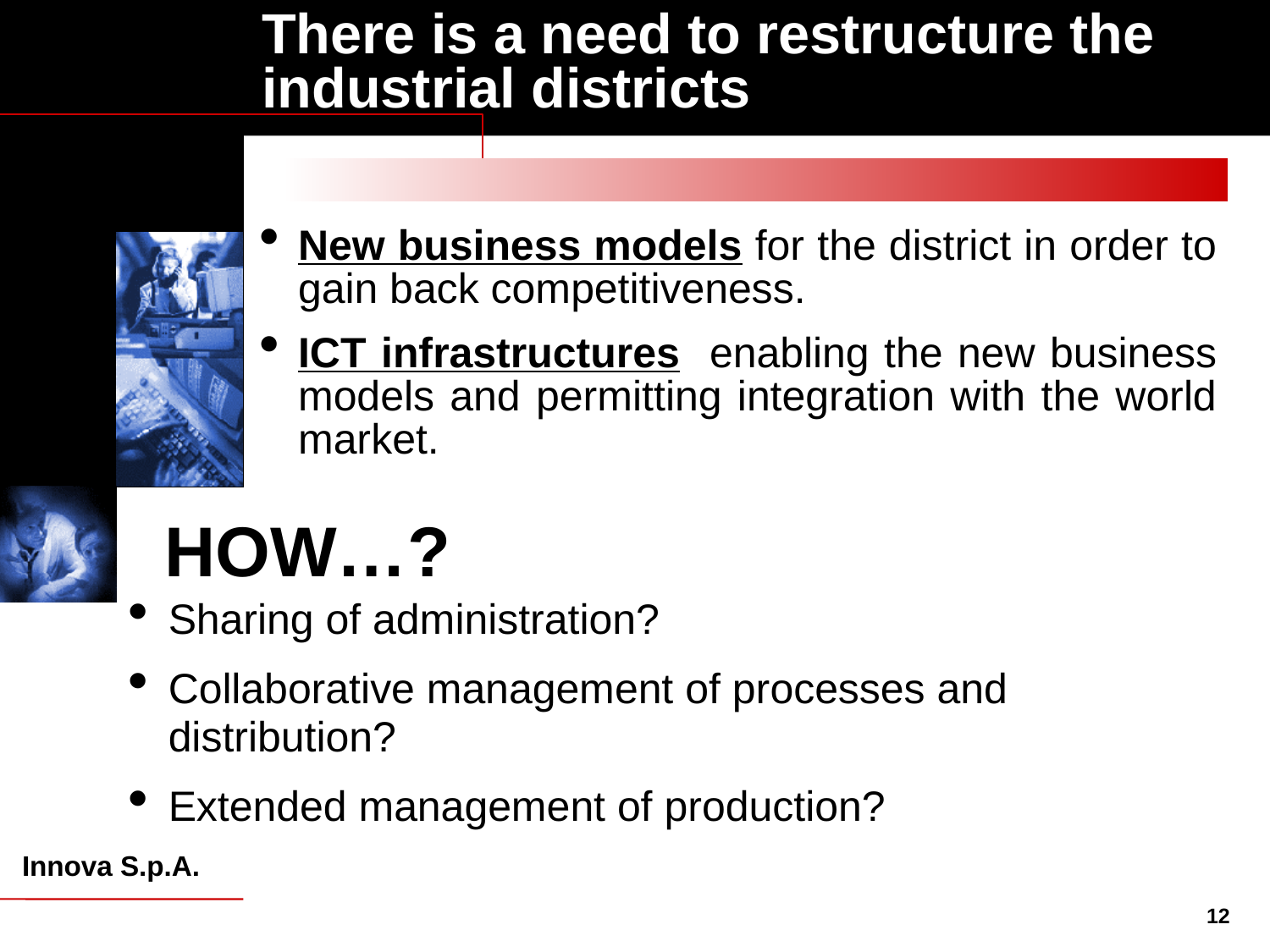

# There is a need to restructure the industrial districts
New business models for the district in order to gain back competitiveness.
ICT infrastructures  enabling the new business models and permitting integration with the world market.
HOW…?
Sharing of administration?
Collaborative management of processes and distribution?
Extended management of production?